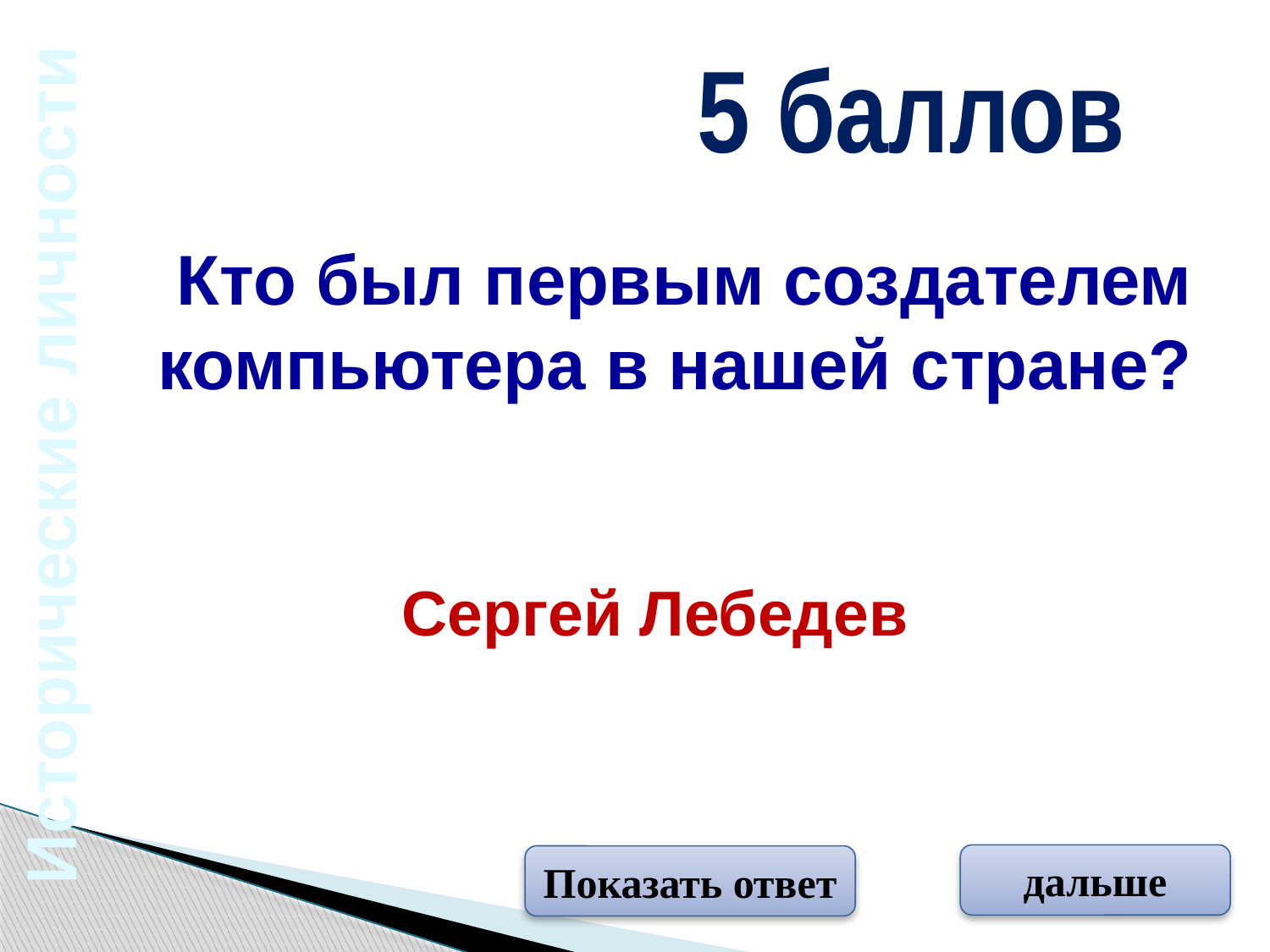

5 баллов
Кто был первым создателем компьютера в нашей стране?
Исторические личности
Сергей Лебедев
дальше
Показать ответ